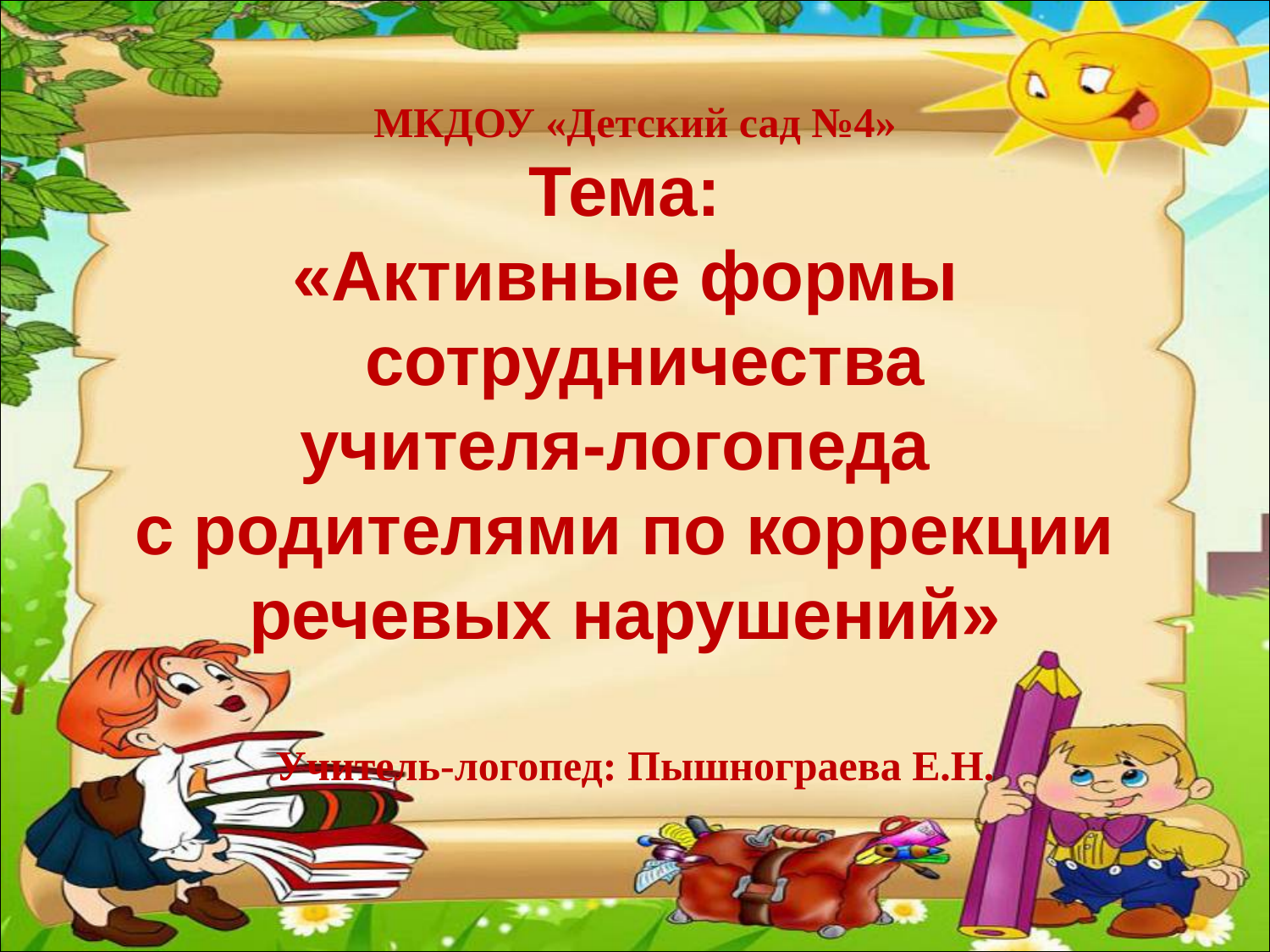

МКДОУ «Детский сад №4»
Тема:
«Активные формы
  сотрудничества
учителя-логопеда
с родителями по коррекции
речевых нарушений»

Учитель-логопед: Пышнограева Е.Н.